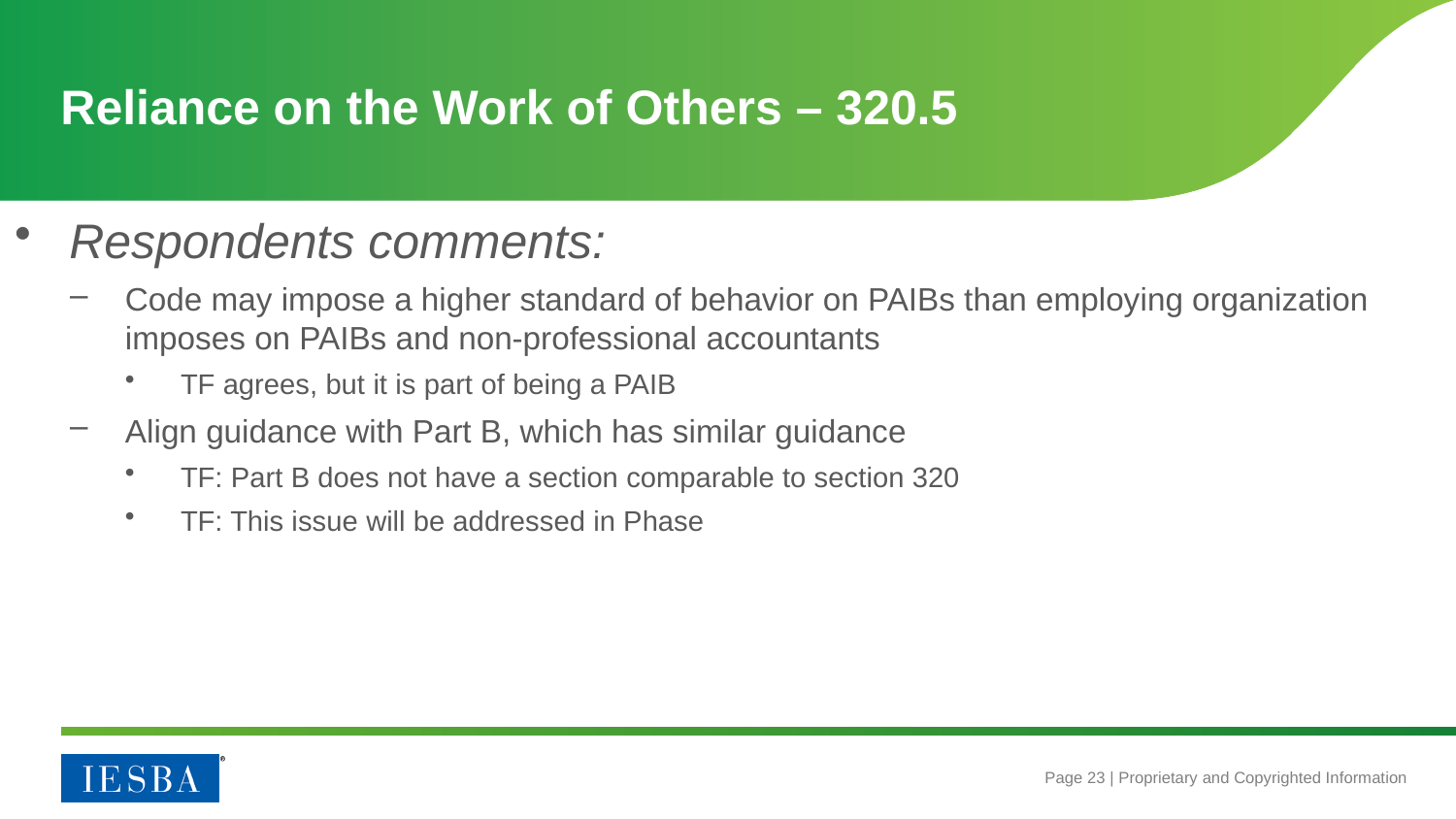

# Reliance on the Work of Others – 320.5
Respondents comments:
Code may impose a higher standard of behavior on PAIBs than employing organization imposes on PAIBs and non-professional accountants
TF agrees, but it is part of being a PAIB
Align guidance with Part B, which has similar guidance
TF: Part B does not have a section comparable to section 320
TF: This issue will be addressed in Phase